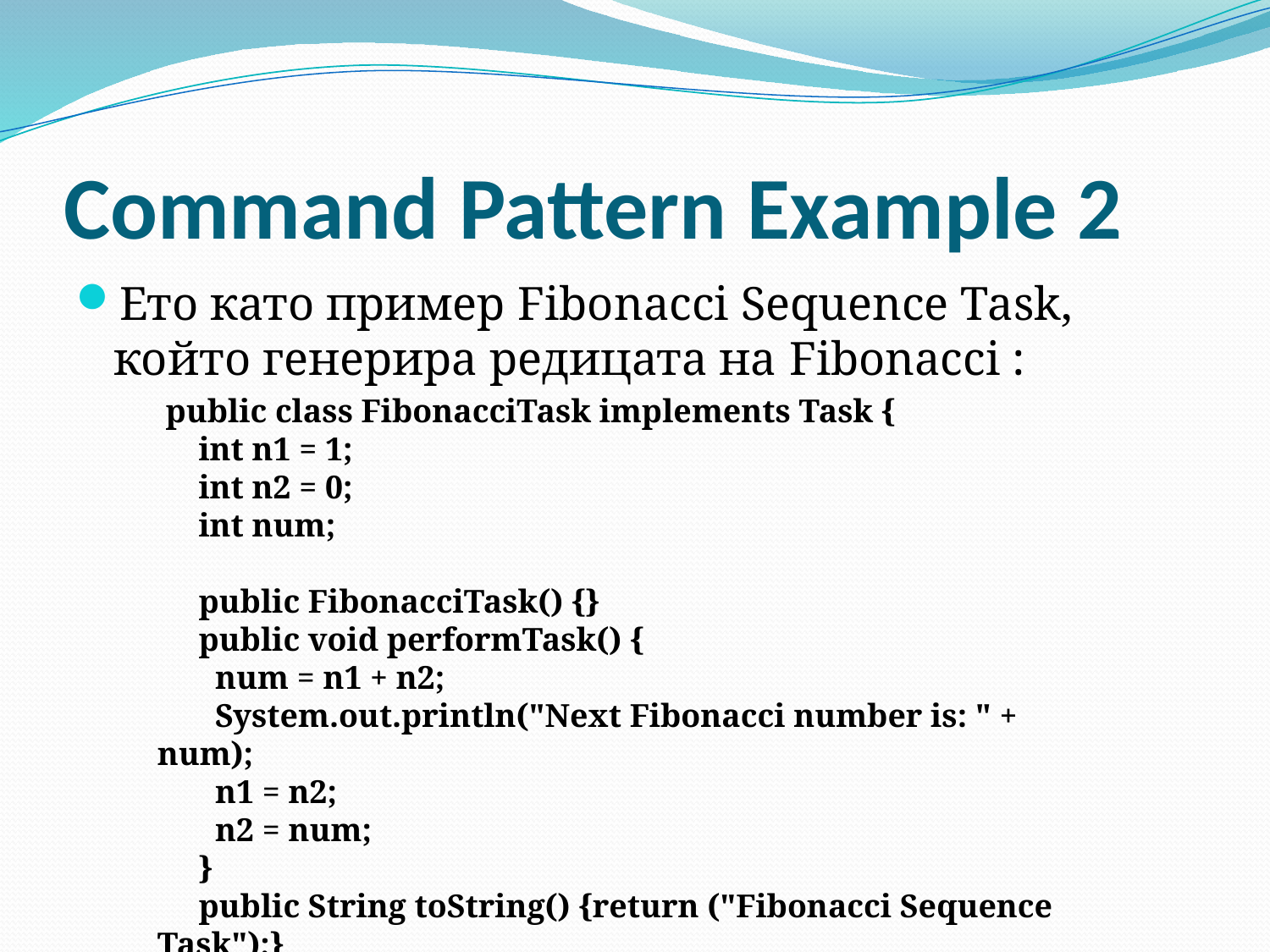

# Command Pattern Example 2
Ето като пример Fibonacci Sequence Task, който генерира редицата на Fibonacci :
 public class FibonacciTask implements Task {
     int n1 = 1;
     int n2 = 0;
     int num;

     public FibonacciTask() {}
     public void performTask() {
       num = n1 + n2;
       System.out.println("Next Fibonacci number is: " + num);
       n1 = n2;
       n2 = num;
     }
     public String toString() {return ("Fibonacci Sequence Task");}
   }